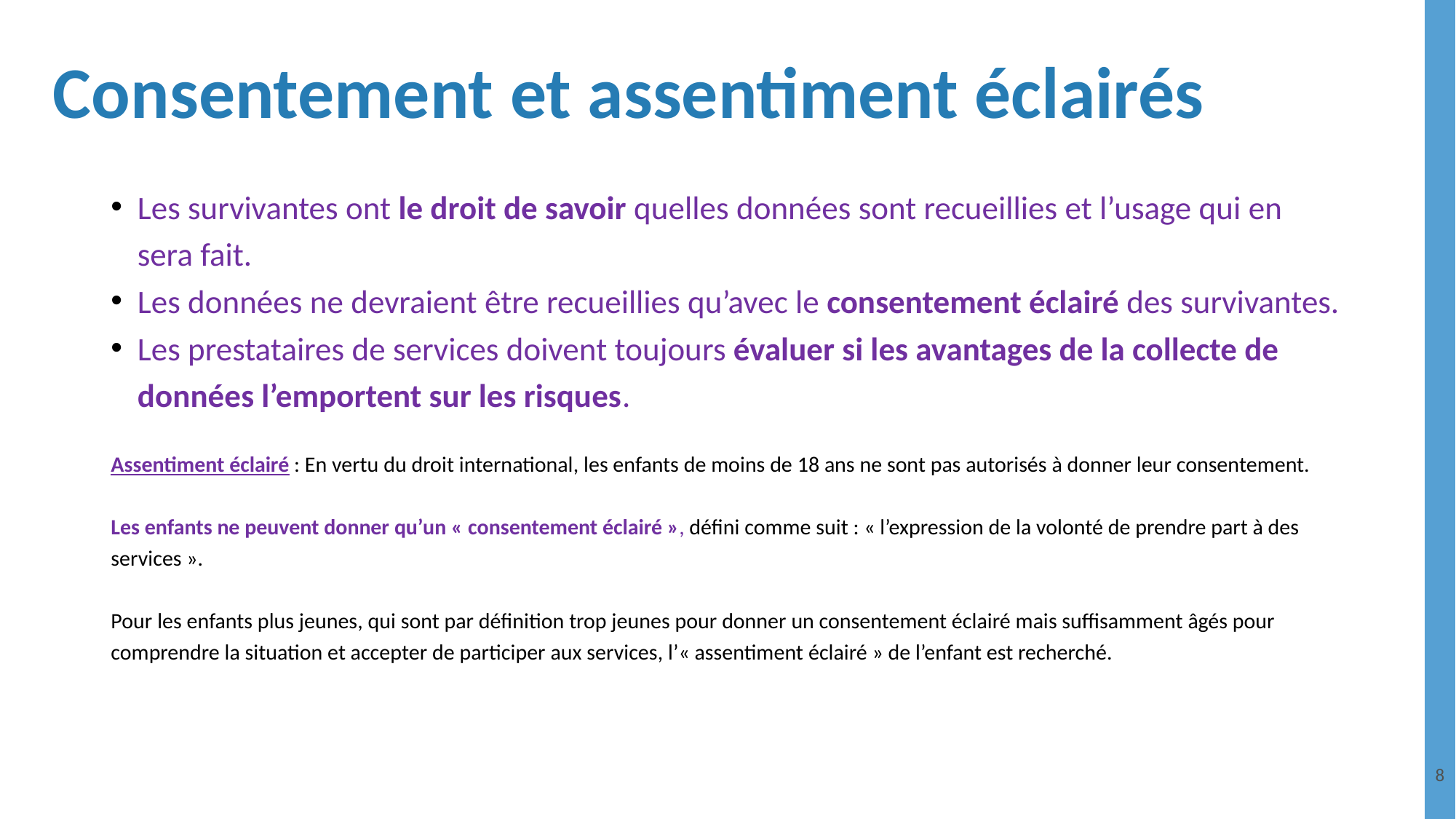

# Consentement et assentiment éclairés
Les survivantes ont le droit de savoir quelles données sont recueillies et l’usage qui en sera fait.
Les données ne devraient être recueillies qu’avec le consentement éclairé des survivantes.
Les prestataires de services doivent toujours évaluer si les avantages de la collecte de données l’emportent sur les risques.

Assentiment éclairé : En vertu du droit international, les enfants de moins de 18 ans ne sont pas autorisés à donner leur consentement.

Les enfants ne peuvent donner qu’un « consentement éclairé », défini comme suit : « l’expression de la volonté de prendre part à des services ».

Pour les enfants plus jeunes, qui sont par définition trop jeunes pour donner un consentement éclairé mais suffisamment âgés pour comprendre la situation et accepter de participer aux services, l’« assentiment éclairé » de l’enfant est recherché.